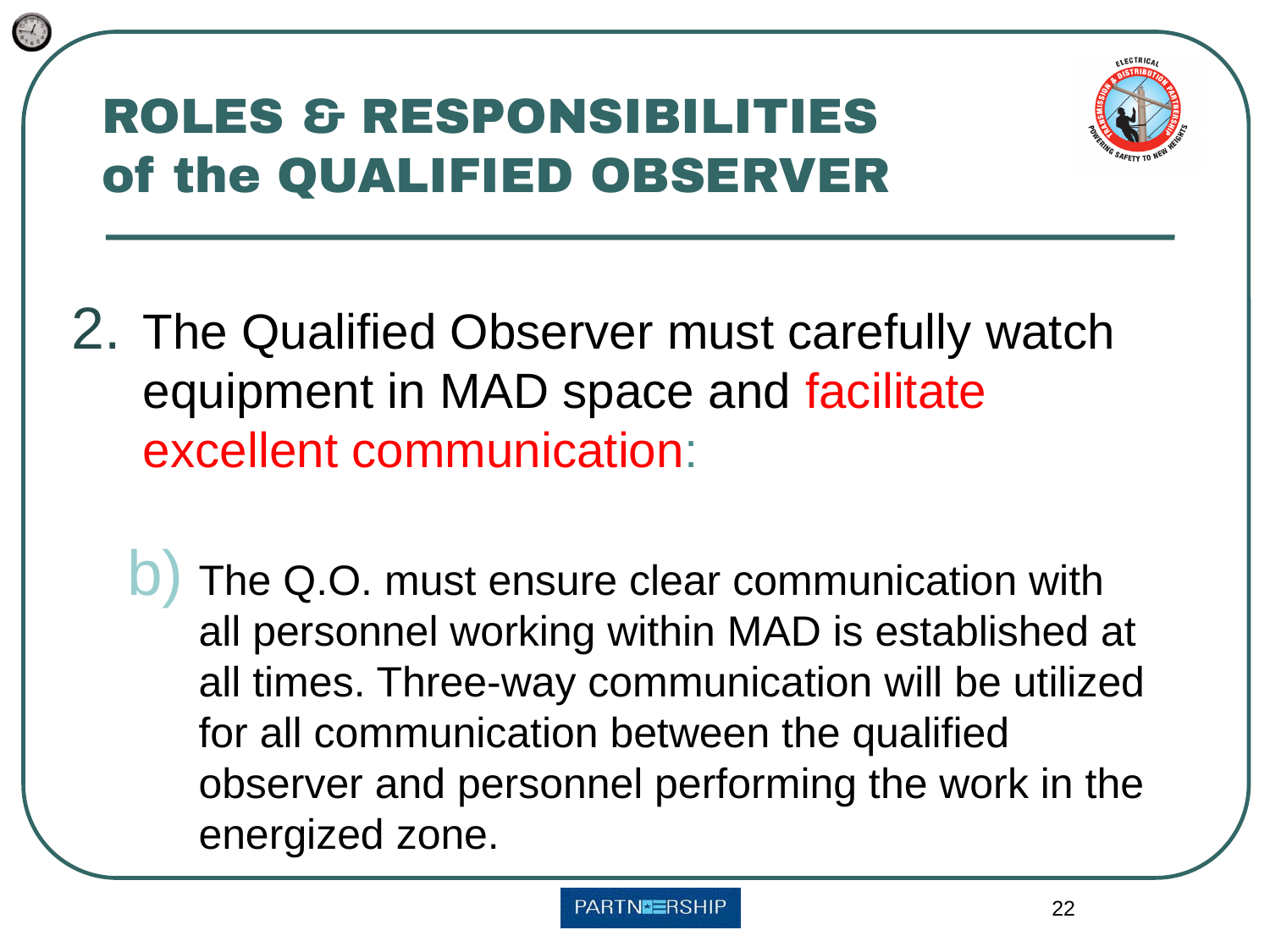

# ROLES & RESPONSIBILITIES of the QUALIFIED OBSERVER
The Qualified Observer must carefully watch equipment in MAD space and facilitate excellent communication:

The Q.O. must ensure clear communication with all personnel working within MAD is established at all times. Three-way communication will be utilized for all communication between the qualified observer and personnel performing the work in the energized zone.
22